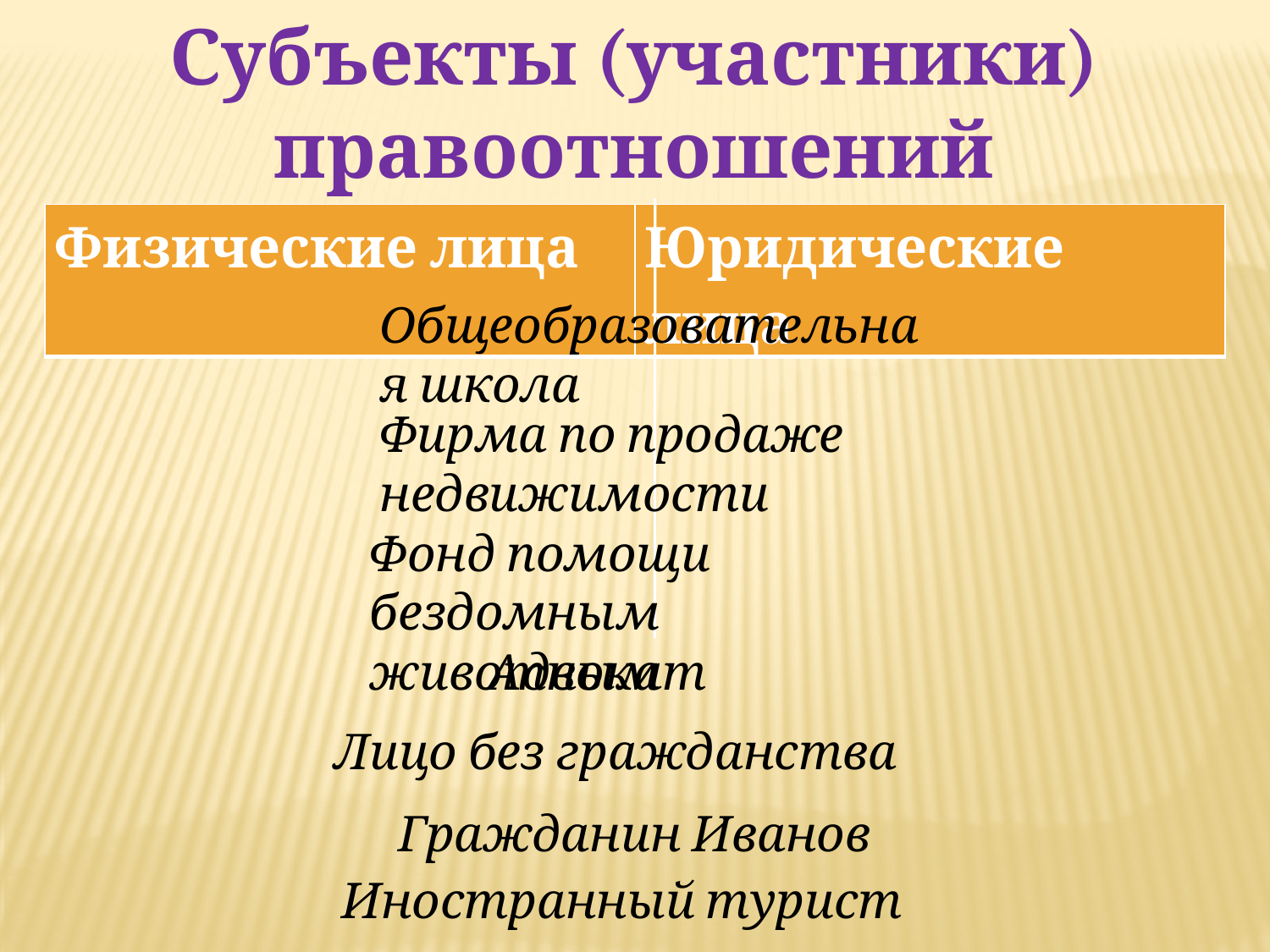

Субъекты (участники) правоотношений
| Физические лица | Юридические лица |
| --- | --- |
Общеобразовательная школа
Фирма по продаже недвижимости
Фонд помощи бездомным животным
Адвокат
Лицо без гражданства
Гражданин Иванов
Иностранный турист